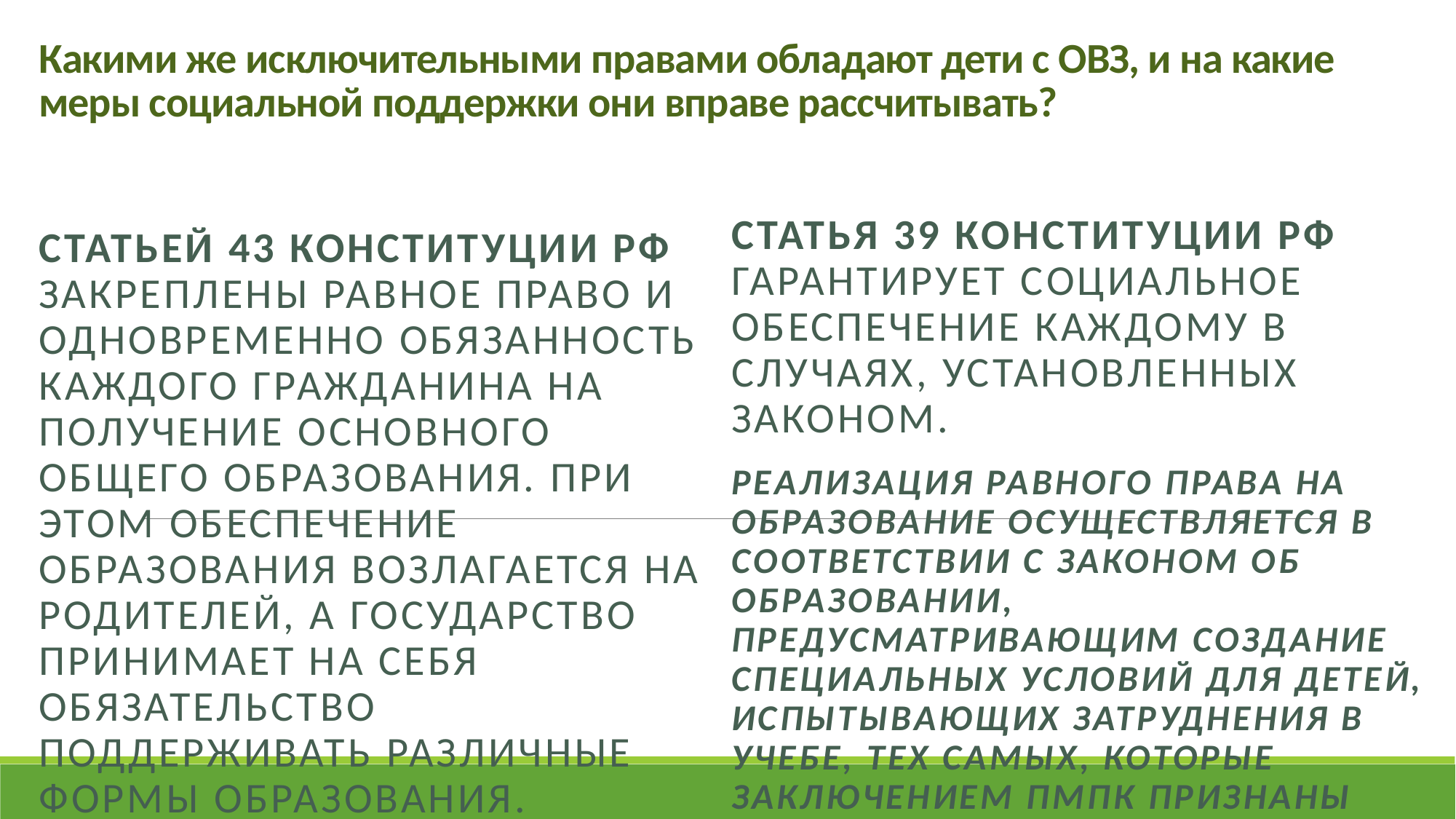

Какими же исключительными правами обладают дети с ОВЗ, и на какие меры социальной поддержки они вправе рассчитывать?
Статья 39 Конституции РФ гарантирует социальное обеспечение каждому в случаях, установленных законом.
Реализация равного права на образование осуществляется в соответствии с Законом об образовании, предусматривающим создание специальных условий для детей, испытывающих затруднения в учебе, тех самых, которые заключением ПМПК признаны детьми с ОВЗ.
Статьей 43 Конституции РФ закреплены равное право и одновременно обязанность каждого гражданина на получение основного общего образования. При этом обеспечение образования возлагается на родителей, а государство принимает на себя обязательство поддерживать различные формы образования.